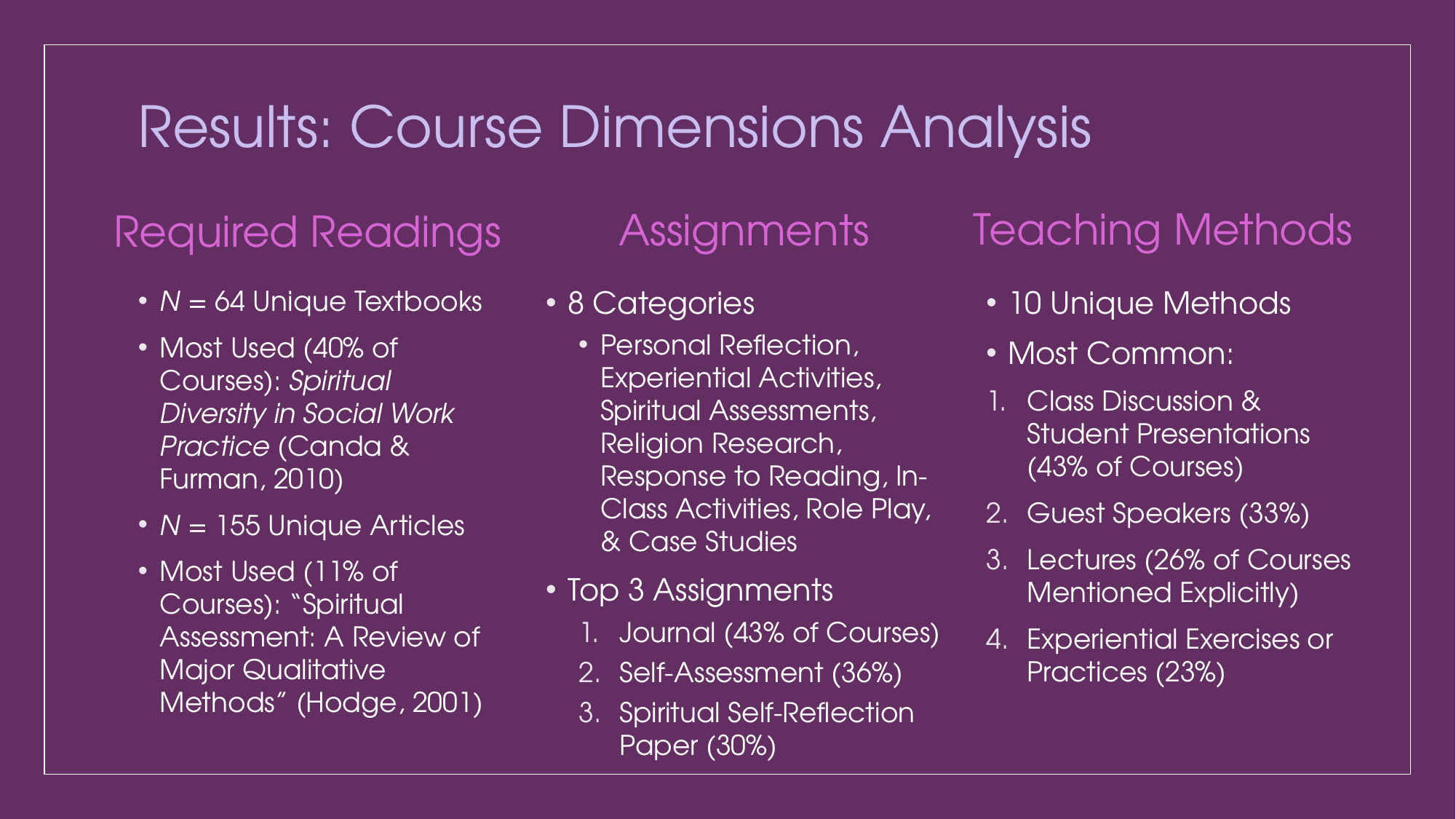

# Results: Course Dimensions Analysis
Teaching Methods
Required Readings
Assignments
8 Categories
Personal Reflection, Experiential Activities, Spiritual Assessments, Religion Research, Response to Reading, In-Class Activities, Role Play, & Case Studies
Top 3 Assignments
Journal (43% of Courses)
Self-Assessment (36%)
Spiritual Self-Reflection Paper (30%)
N = 64 Unique Textbooks
Most Used (40% of Courses): Spiritual Diversity in Social Work Practice (Canda & Furman, 2010)
N = 155 Unique Articles
Most Used (11% of Courses): “Spiritual Assessment: A Review of Major Qualitative Methods” (Hodge, 2001)
10 Unique Methods
Most Common:
Class Discussion & Student Presentations (43% of Courses)
Guest Speakers (33%)
Lectures (26% of Courses Mentioned Explicitly)
Experiential Exercises or Practices (23%)